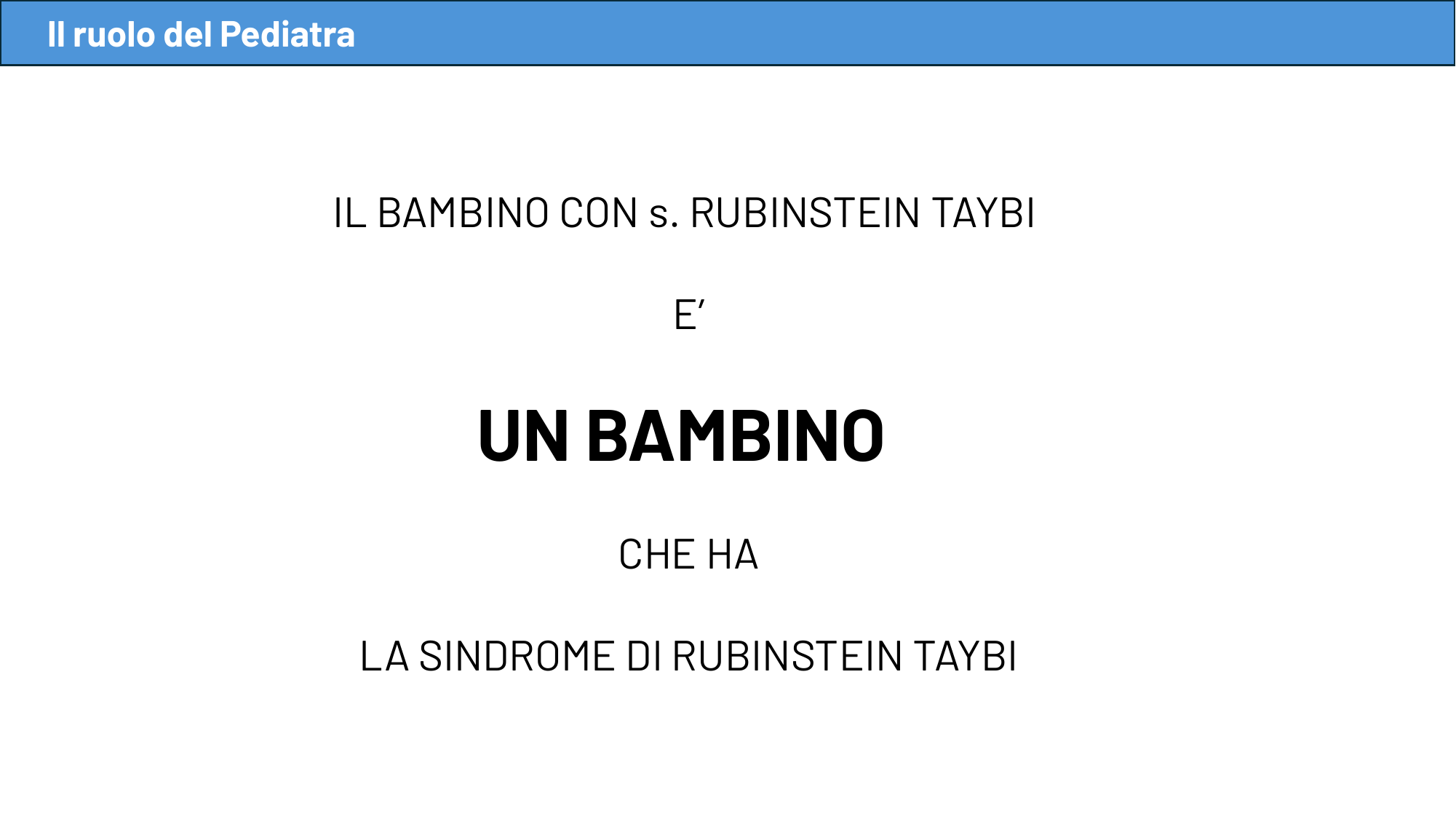

Il ruolo del Pediatra
IL BAMBINO CON s. RUBINSTEIN TAYBI

E’

UN BAMBINO

CHE HA

LA SINDROME DI RUBINSTEIN TAYBI